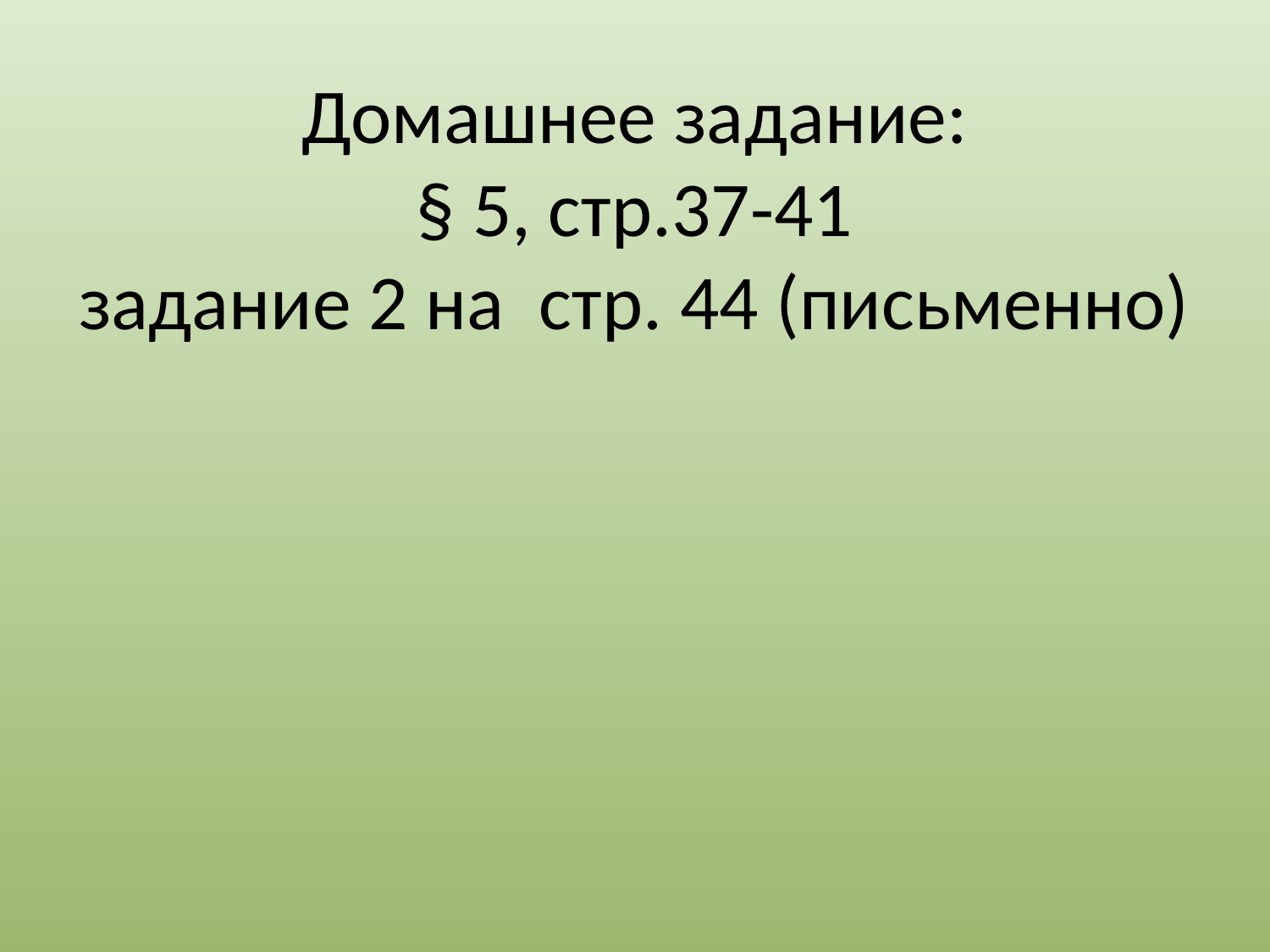

# Домашнее задание: § 5, стр.37-41 задание 2 на  стр. 44 (письменно)